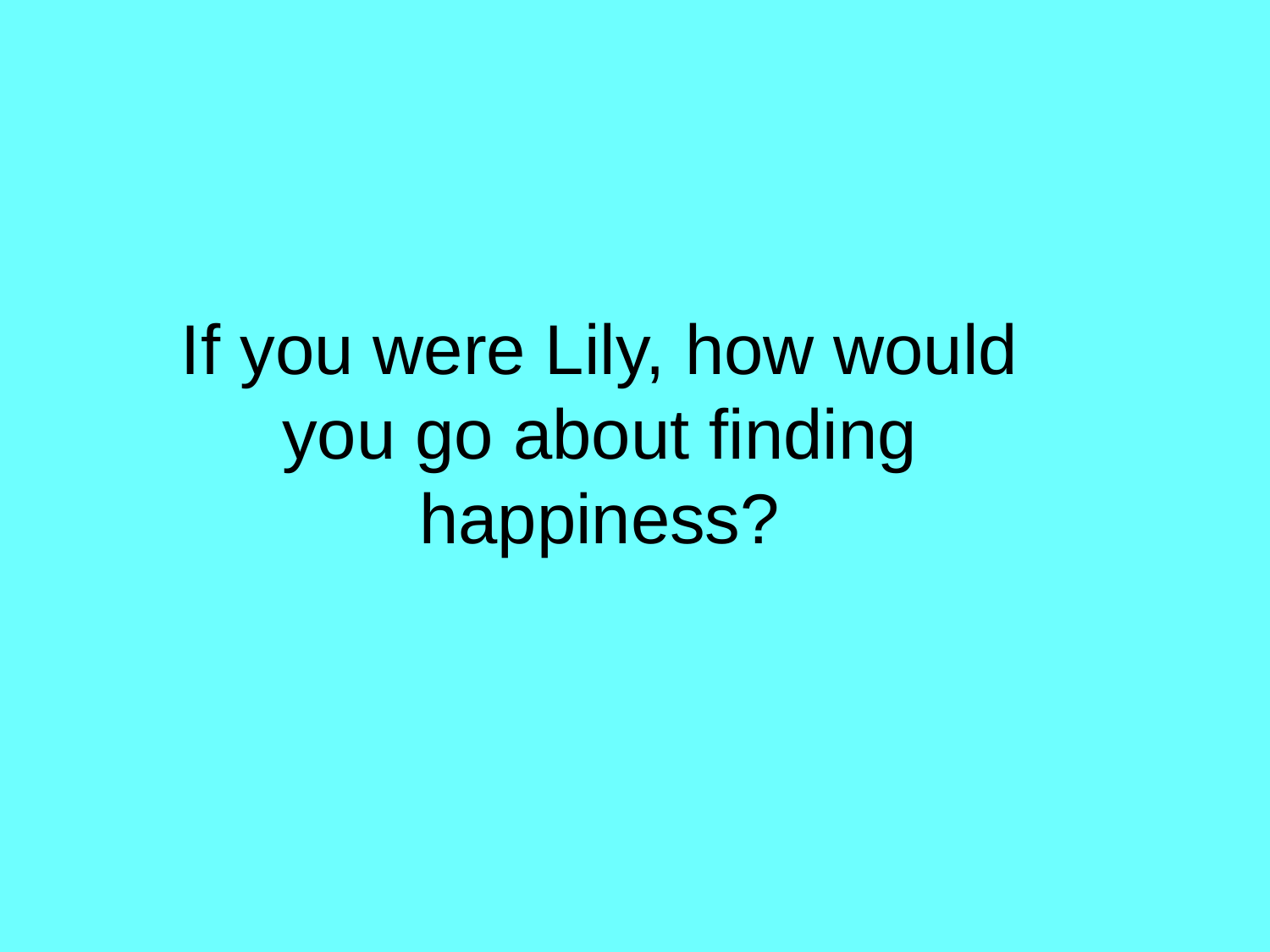

If you were Lily, how would you go about finding happiness?